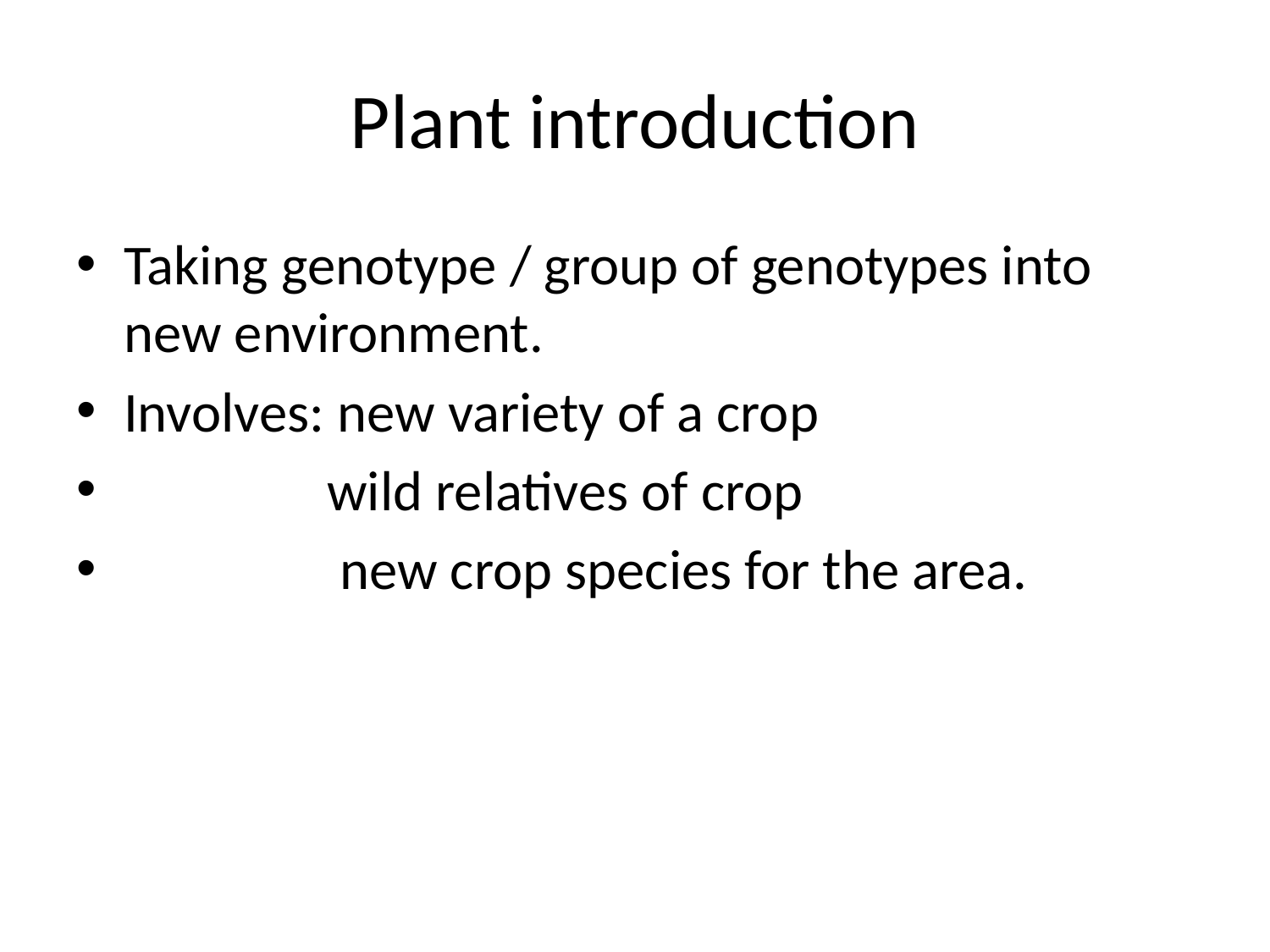

# Plant introduction
Taking genotype / group of genotypes into new environment.
Involves: new variety of a crop
                wild relatives of crop
                 new crop species for the area.